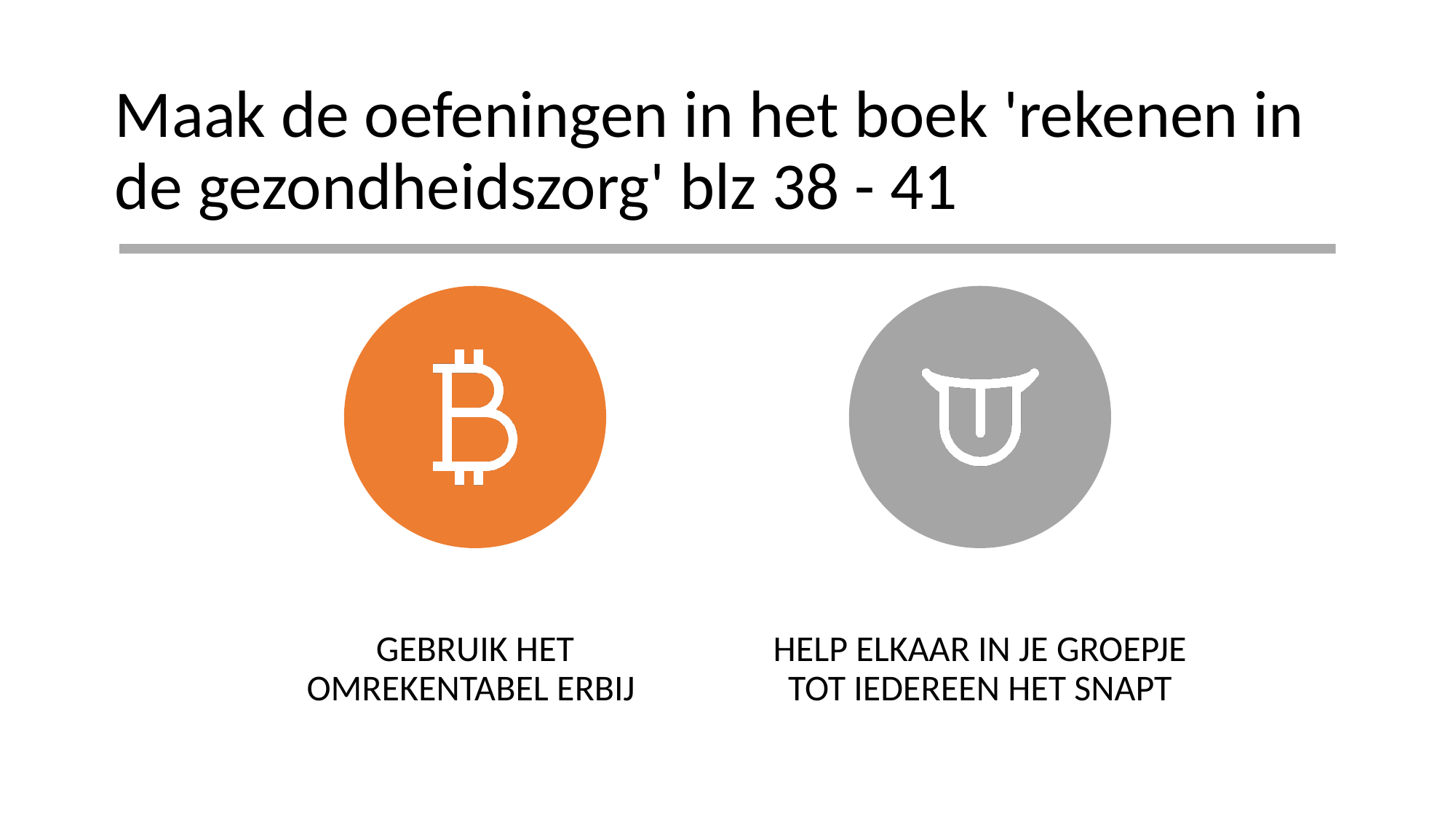

# Maak de oefeningen in het boek 'rekenen in de gezondheidszorg' blz 38 - 41

Gebruik het omrekentabel erbij
Help elkaar in je groepje tot iedereen het snapt